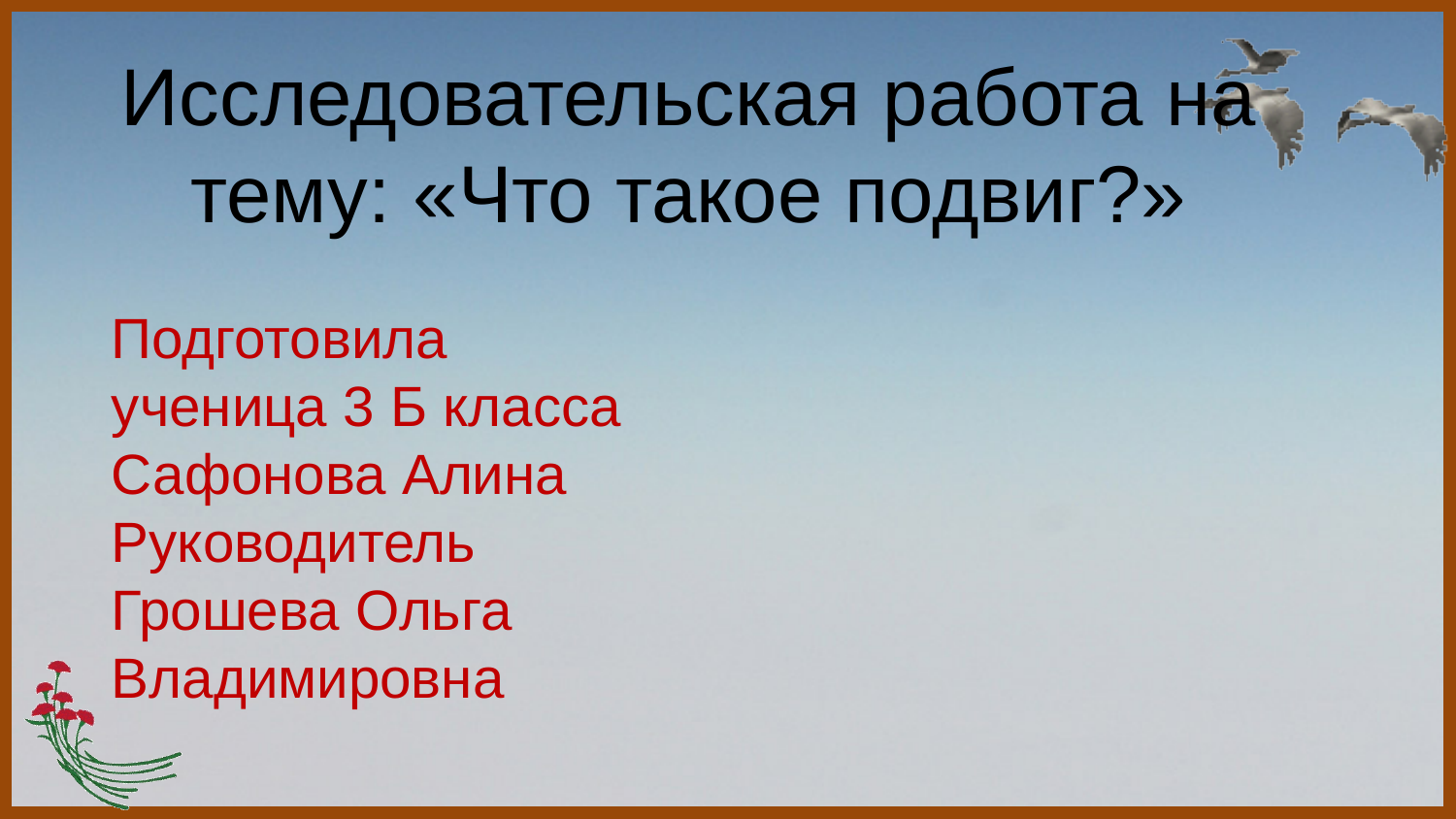

# Исследовательская работа на тему: «Что такое подвиг?»
Подготовила
ученица 3 Б класса
Сафонова Алина
Руководитель
Грошева Ольга Владимировна